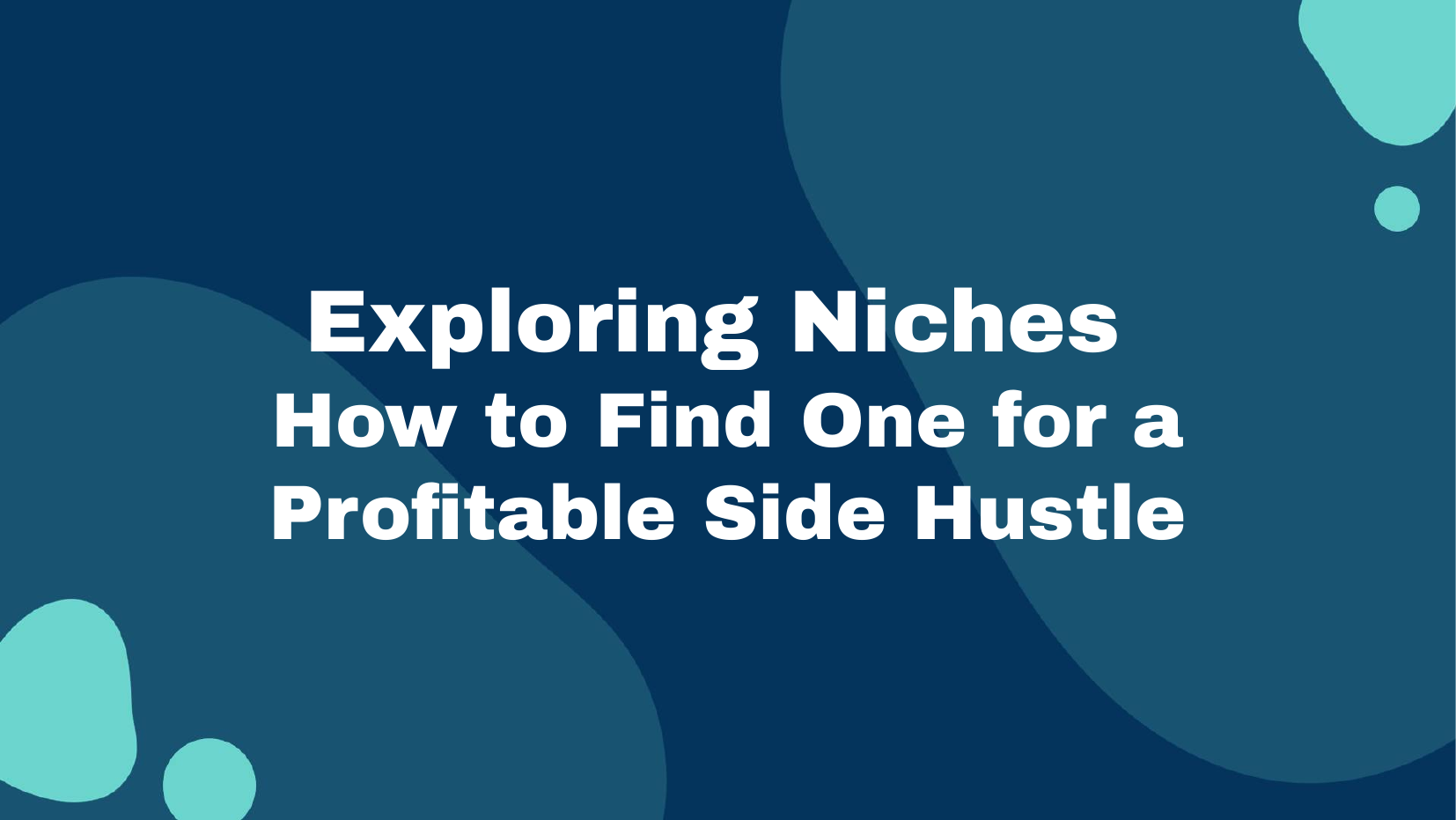

# Exploring Niches
How to Find One for a Profitable Side Hustle